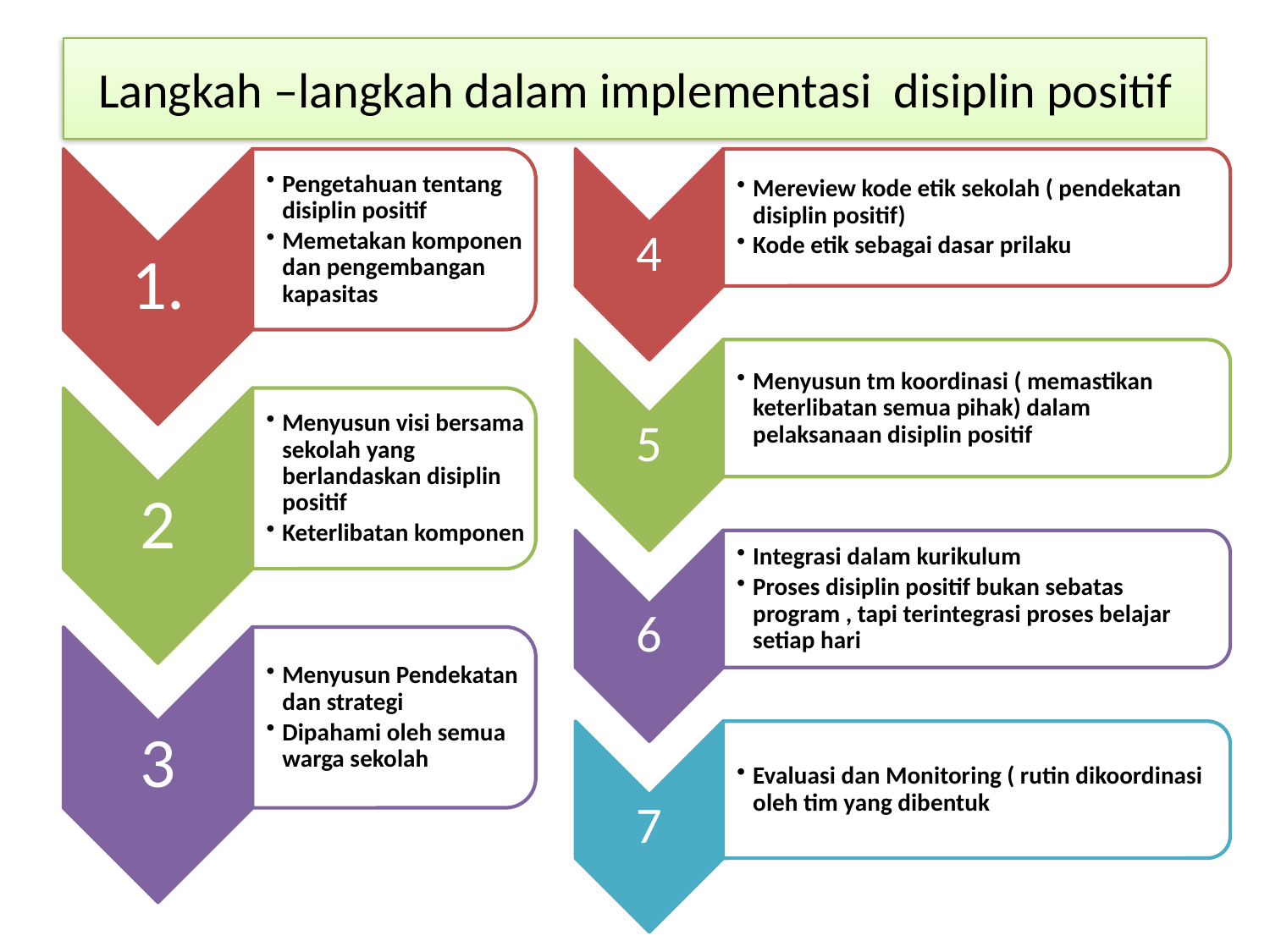

# Langkah –langkah dalam implementasi  disiplin positif
1.
Pengetahuan tentang disiplin positif
Memetakan komponen dan pengembangan kapasitas
2
Menyusun visi bersama sekolah yang berlandaskan disiplin positif
Keterlibatan komponen
3
Menyusun Pendekatan dan strategi
Dipahami oleh semua warga sekolah
4
Mereview kode etik sekolah ( pendekatan disiplin positif)
Kode etik sebagai dasar prilaku
5
Menyusun tm koordinasi ( memastikan keterlibatan semua pihak) dalam pelaksanaan disiplin positif
6
Integrasi dalam kurikulum
Proses disiplin positif bukan sebatas program , tapi terintegrasi proses belajar setiap hari
7
Evaluasi dan Monitoring ( rutin dikoordinasi oleh tim yang dibentuk